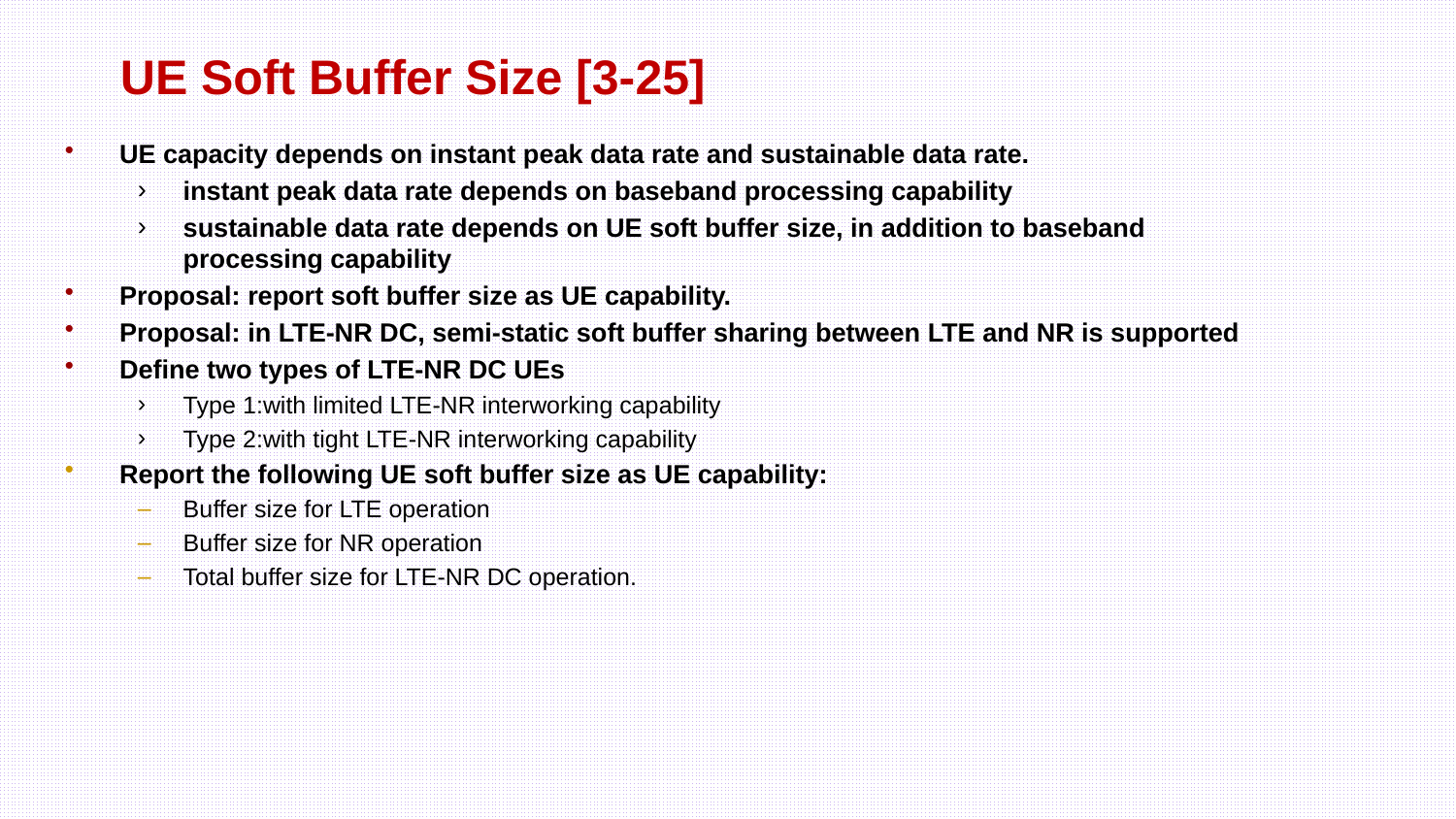

# UE Soft Buffer Size [3-25]
UE capacity depends on instant peak data rate and sustainable data rate.
instant peak data rate depends on baseband processing capability
sustainable data rate depends on UE soft buffer size, in addition to baseband processing capability
Proposal: report soft buffer size as UE capability.
Proposal: in LTE-NR DC, semi-static soft buffer sharing between LTE and NR is supported
Define two types of LTE-NR DC UEs
Type 1:with limited LTE-NR interworking capability
Type 2:with tight LTE-NR interworking capability
Report the following UE soft buffer size as UE capability:
Buffer size for LTE operation
Buffer size for NR operation
Total buffer size for LTE-NR DC operation.